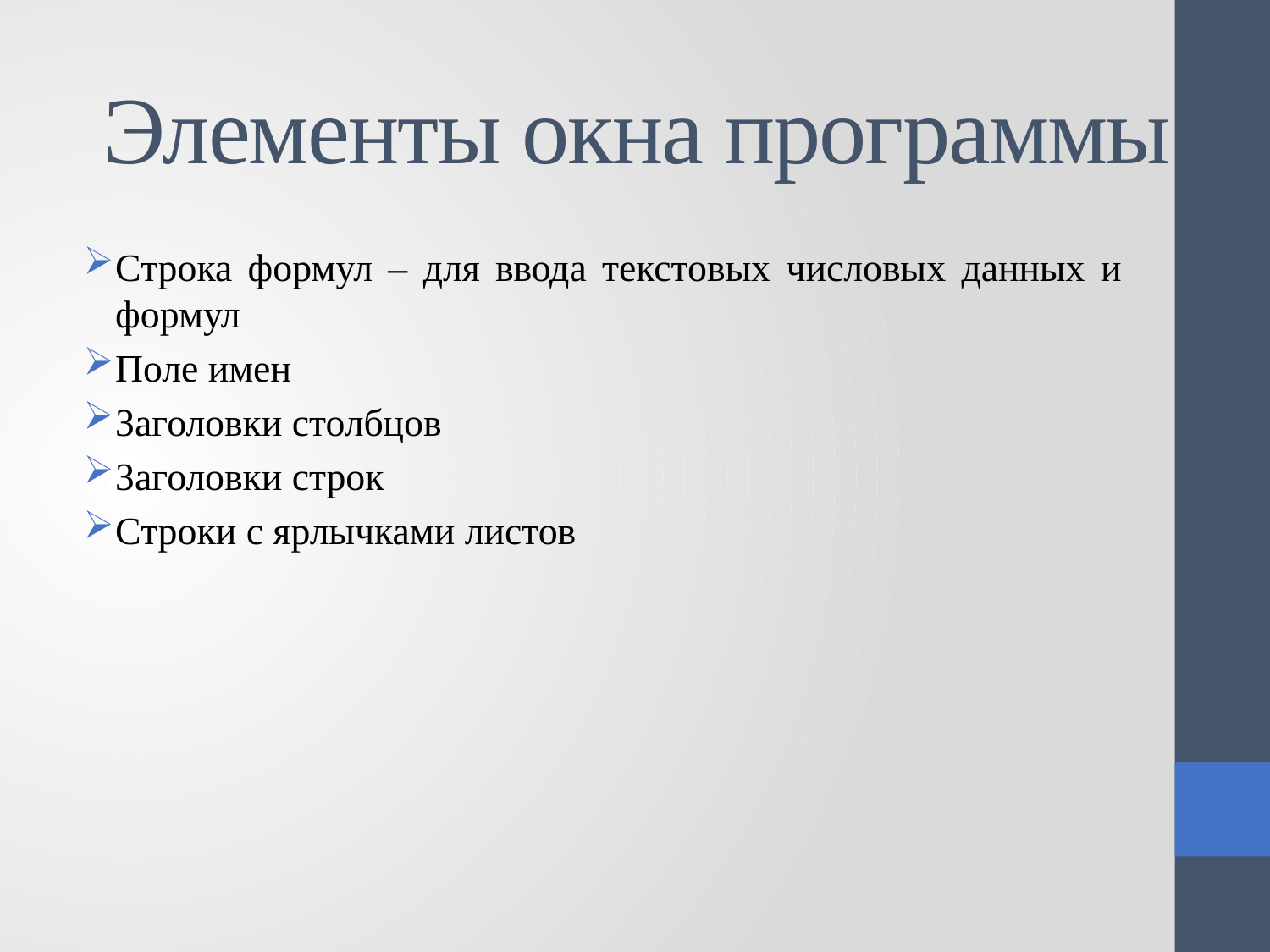

# Элементы окна программы
Строка формул – для ввода текстовых числовых данных и формул
Поле имен
Заголовки столбцов
Заголовки строк
Строки с ярлычками листов